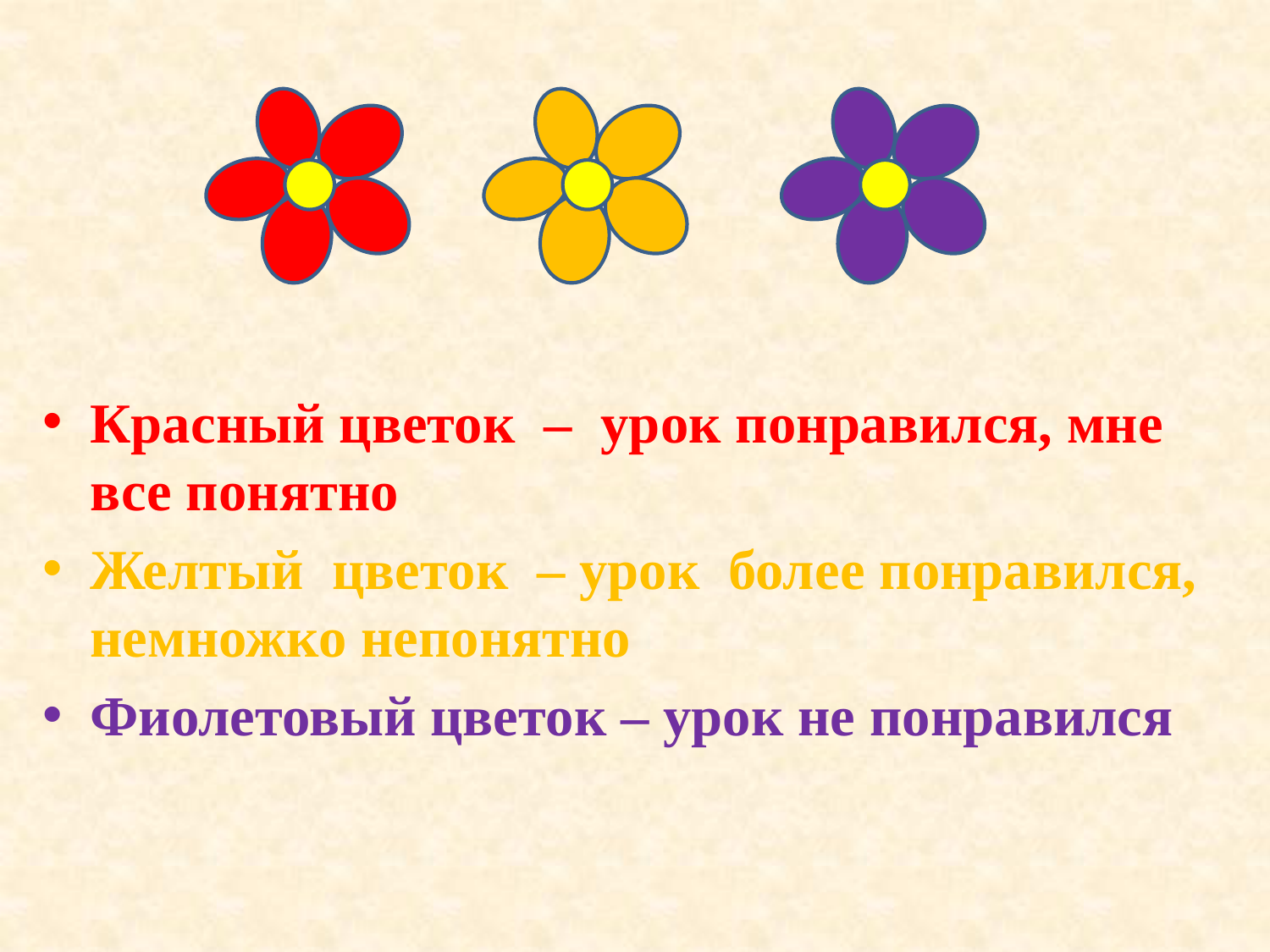

Красный цветок  –  урок понравился, мне все понятно
Желтый  цветок  – урок  более понравился, немножко непонятно
Фиолетовый цветок – урок не понравился